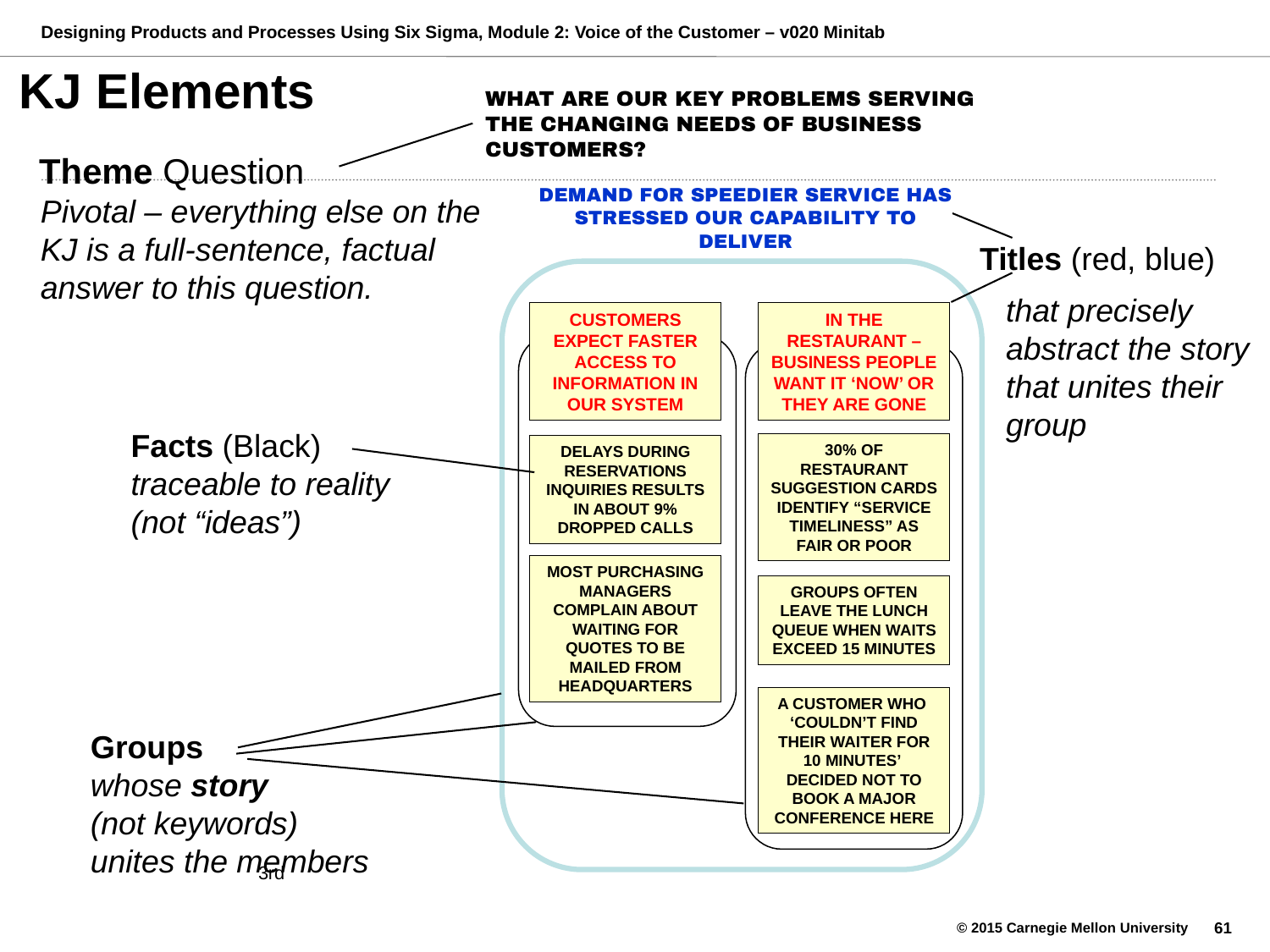

# KJ Elements
WHAT ARE OUR KEY PROBLEMS SERVING THE CHANGING NEEDS OF BUSINESS CUSTOMERS?
Theme Question
DEMAND FOR SPEEDIER SERVICE HAS STRESSED OUR CAPABILITY TO DELIVER
Pivotal – everything else on the KJ is a full-sentence, factual answer to this question.
Titles (red, blue)

that precisely abstract the story that unites their group
CUSTOMERS EXPECT FASTER ACCESS TO INFORMATION IN OUR SYSTEM
IN THE RESTAURANT – BUSINESS PEOPLE WANT IT ‘NOW’ OR THEY ARE GONE

Facts (Black)
traceable to reality (not “ideas”)
30% OF RESTAURANT SUGGESTION CARDS IDENTIFY “SERVICE TIMELINESS” AS FAIR OR POOR
DELAYS DURING RESERVATIONS INQUIRIES RESULTS IN ABOUT 9% DROPPED CALLS
MOST PURCHASING MANAGERS COMPLAIN ABOUT WAITING FOR QUOTES TO BE MAILED FROM HEADQUARTERS
GROUPS OFTEN LEAVE THE LUNCH QUEUE WHEN WAITS EXCEED 15 MINUTES
A CUSTOMER WHO  ‘COULDN’T FIND THEIR WAITER FOR 10 MINUTES’  DECIDED NOT TO BOOK A MAJOR CONFERENCE HERE
Groups
whose story
(not keywords)
unites the members
 3rd